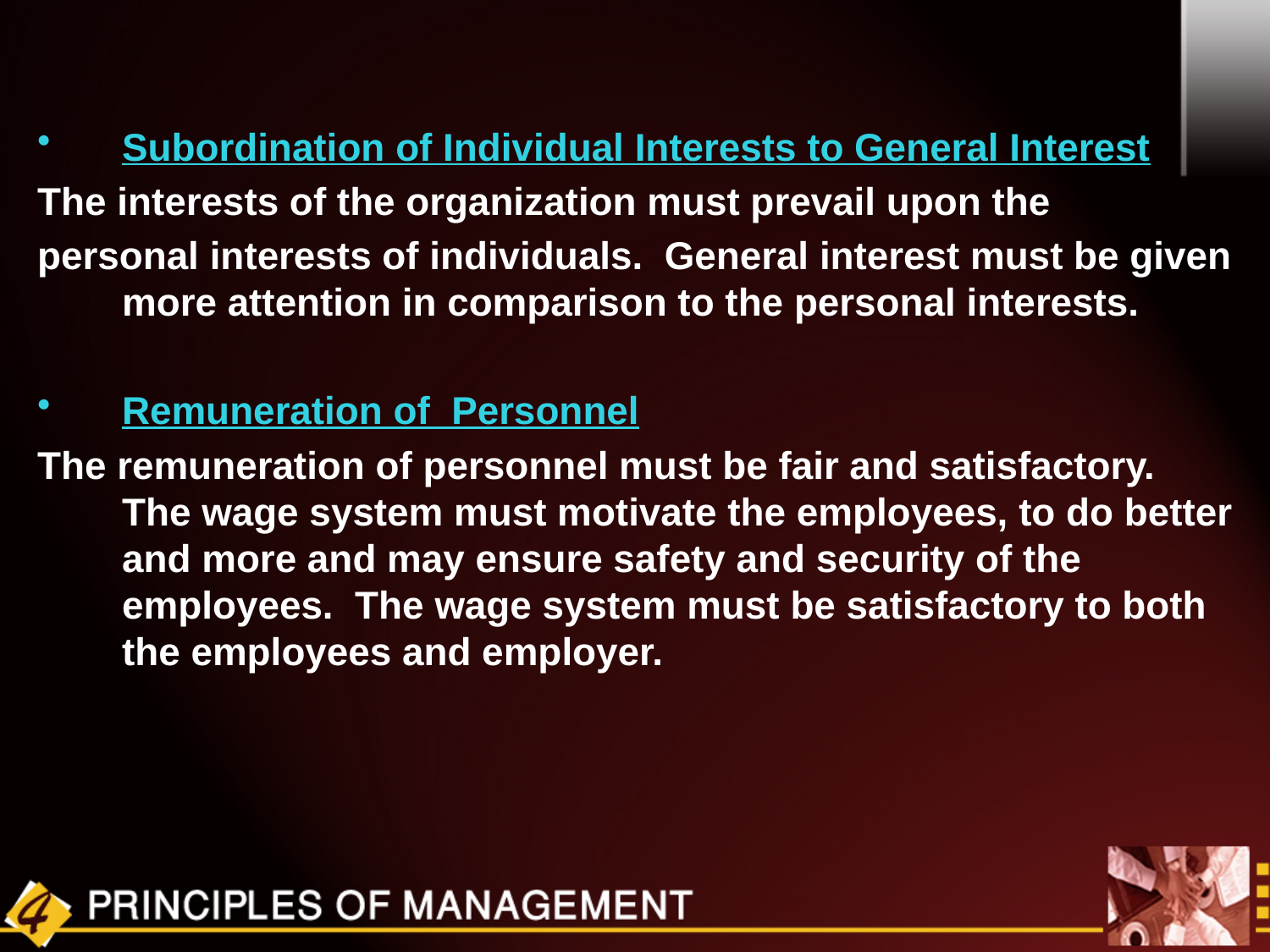

Subordination of Individual Interests to General Interest
The interests of the organization must prevail upon the
personal interests of individuals.  General interest must be given more attention in comparison to the personal interests.

Remuneration of  Personnel
The remuneration of personnel must be fair and satisfactory.  The wage system must motivate the employees, to do better and more and may ensure safety and security of the employees.  The wage system must be satisfactory to both the employees and employer.